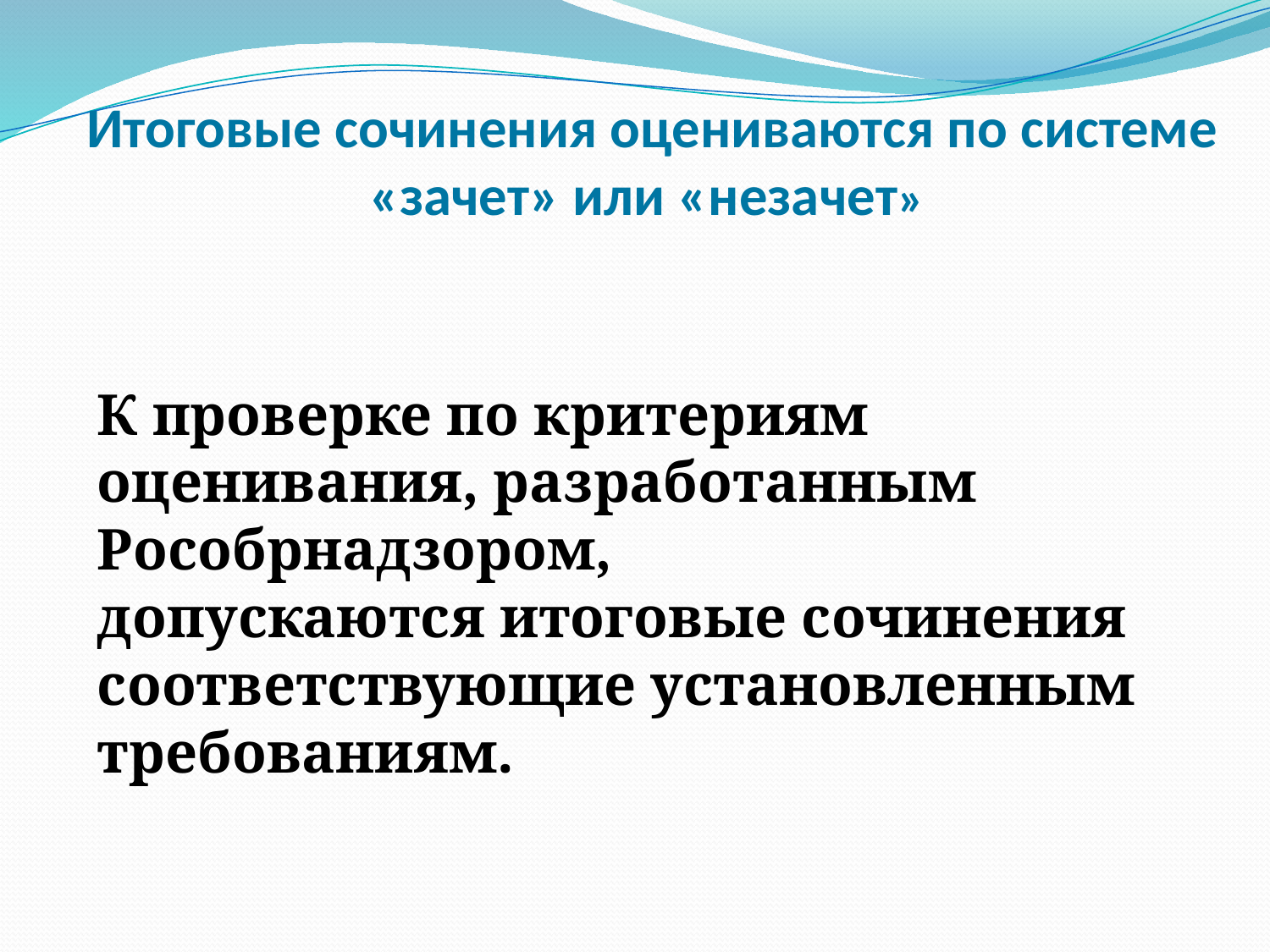

# Итоговые сочинения оцениваются по системе «зачет» или «незачет»

К проверке по критериям оценивания, разработанным Рособрнадзором,
допускаются итоговые сочинения соответствующие установленным
требованиям.